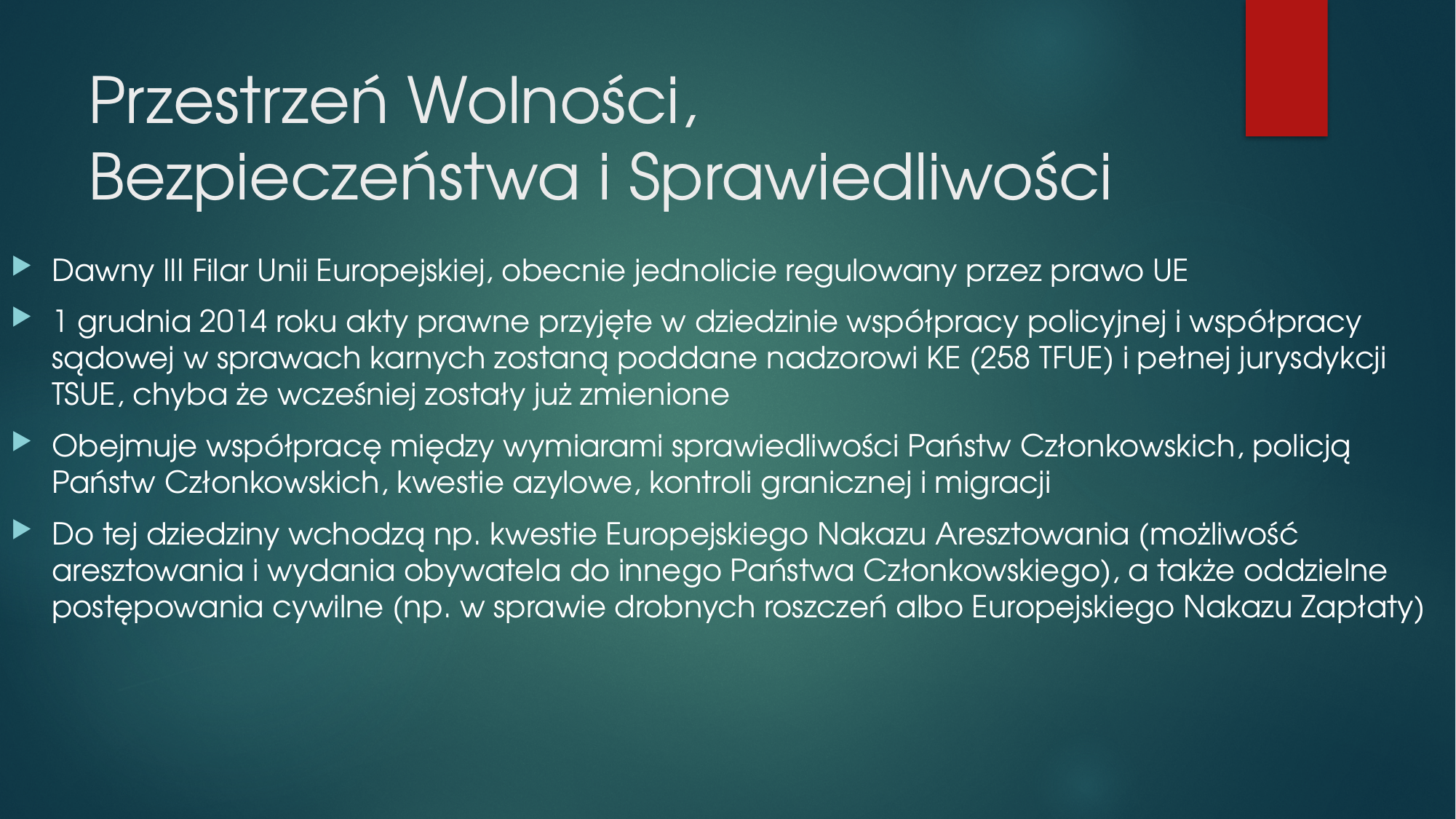

# Przestrzeń Wolności, Bezpieczeństwa i Sprawiedliwości
Dawny III Filar Unii Europejskiej, obecnie jednolicie regulowany przez prawo UE
1 grudnia 2014 roku akty prawne przyjęte w dziedzinie współpracy policyjnej i współpracy sądowej w sprawach karnych zostaną poddane nadzorowi KE (258 TFUE) i pełnej jurysdykcji TSUE, chyba że wcześniej zostały już zmienione
Obejmuje współpracę między wymiarami sprawiedliwości Państw Członkowskich, policją Państw Członkowskich, kwestie azylowe, kontroli granicznej i migracji
Do tej dziedziny wchodzą np. kwestie Europejskiego Nakazu Aresztowania (możliwość aresztowania i wydania obywatela do innego Państwa Członkowskiego), a także oddzielne postępowania cywilne (np. w sprawie drobnych roszczeń albo Europejskiego Nakazu Zapłaty)